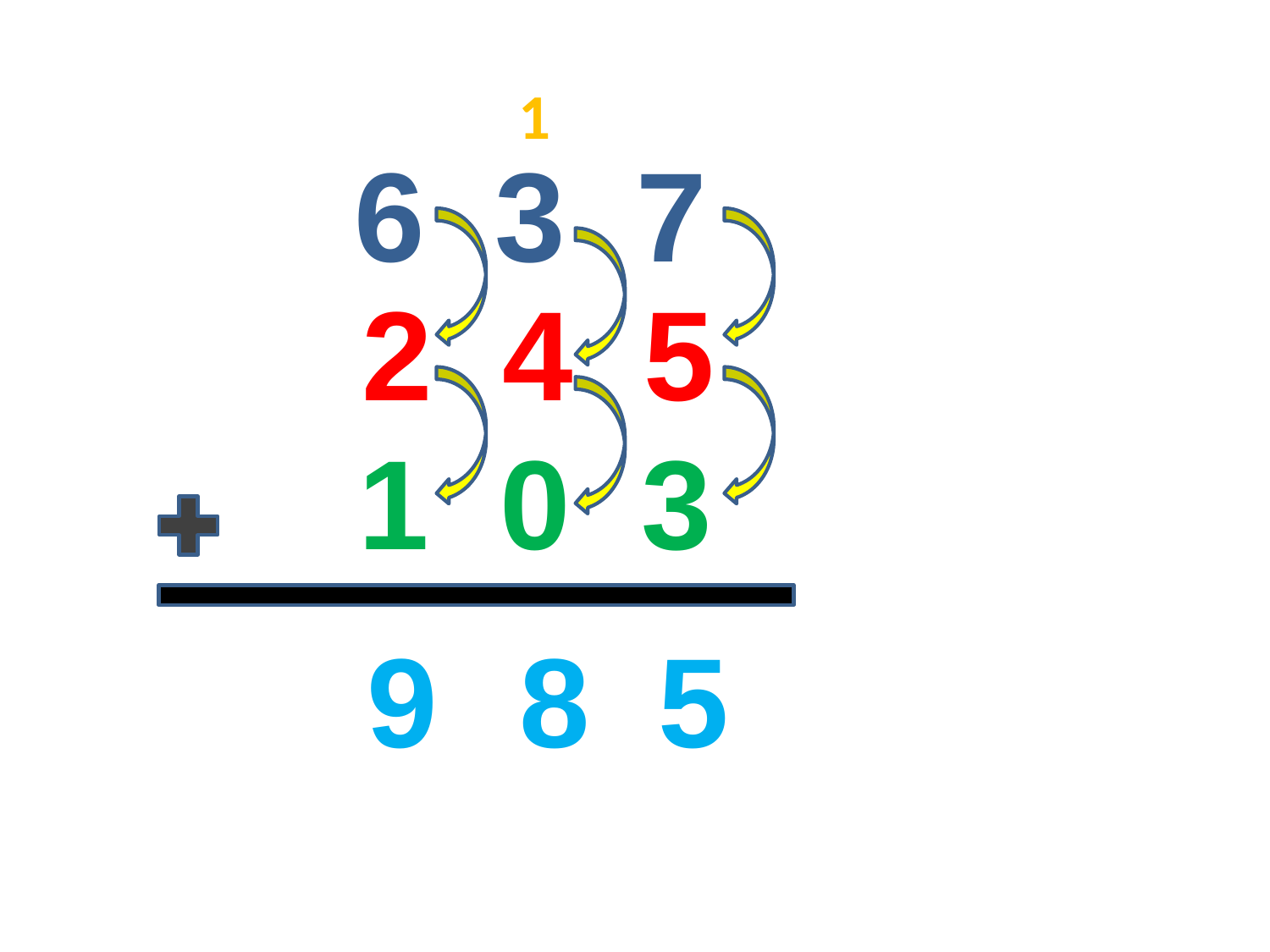

1
6  3  7

 2  4  5

1  0  3

9
8
5